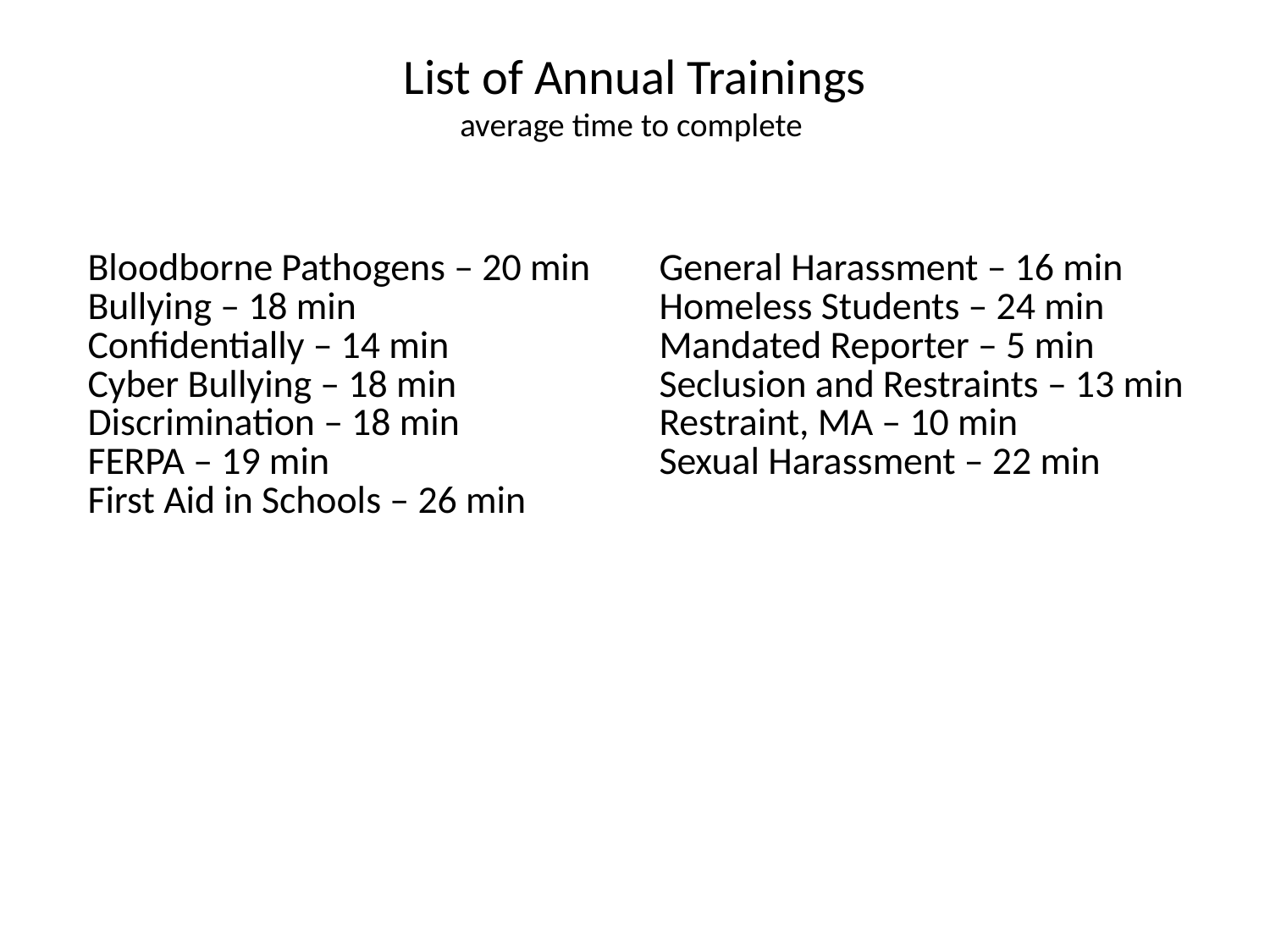

# List of Annual Trainings average time to complete
| Bloodborne Pathogens – 20 min Bullying – 18 min Confidentially – 14 min Cyber Bullying – 18 min Discrimination – 18 min FERPA – 19 min First Aid in Schools – 26 min | General Harassment – 16 min Homeless Students – 24 min Mandated Reporter – 5 min Seclusion and Restraints – 13 min Restraint, MA – 10 min Sexual Harassment – 22 min |
| --- | --- |